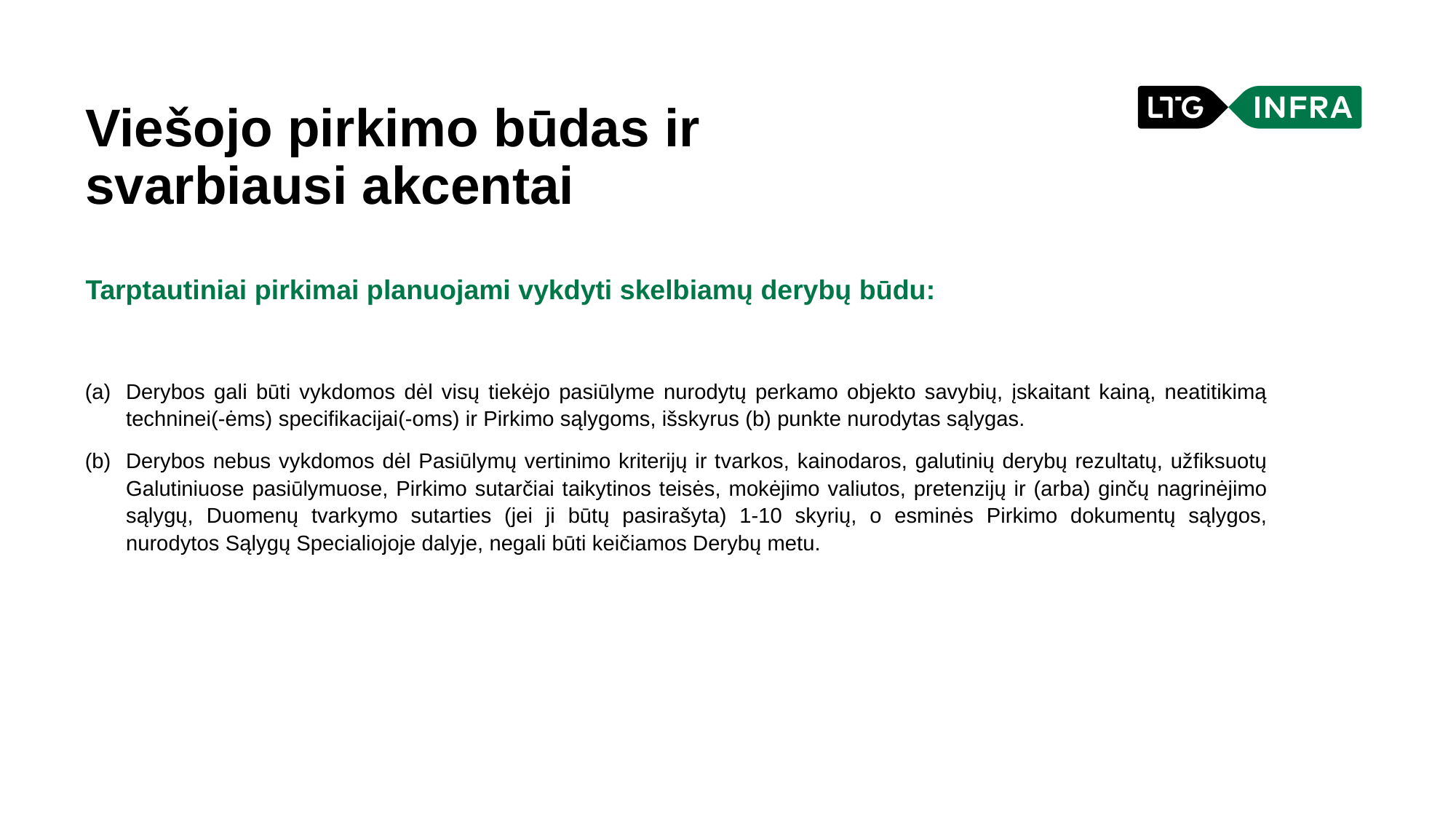

Viešojo pirkimo būdas ir svarbiausi akcentai
Tarptautiniai pirkimai planuojami vykdyti skelbiamų derybų būdu:
Derybos gali būti vykdomos dėl visų tiekėjo pasiūlyme nurodytų perkamo objekto savybių, įskaitant kainą, neatitikimą techninei(-ėms) specifikacijai(-oms) ir Pirkimo sąlygoms, išskyrus (b) punkte nurodytas sąlygas.​
Derybos nebus vykdomos dėl Pasiūlymų vertinimo kriterijų ir tvarkos, kainodaros, galutinių derybų rezultatų, užfiksuotų Galutiniuose pasiūlymuose, Pirkimo sutarčiai taikytinos teisės, mokėjimo valiutos, pretenzijų ir (arba) ginčų nagrinėjimo sąlygų, Duomenų tvarkymo sutarties (jei ji būtų pasirašyta) 1-10 skyrių, o esminės Pirkimo dokumentų sąlygos, nurodytos Sąlygų Specialiojoje dalyje, negali būti keičiamos Derybų metu.